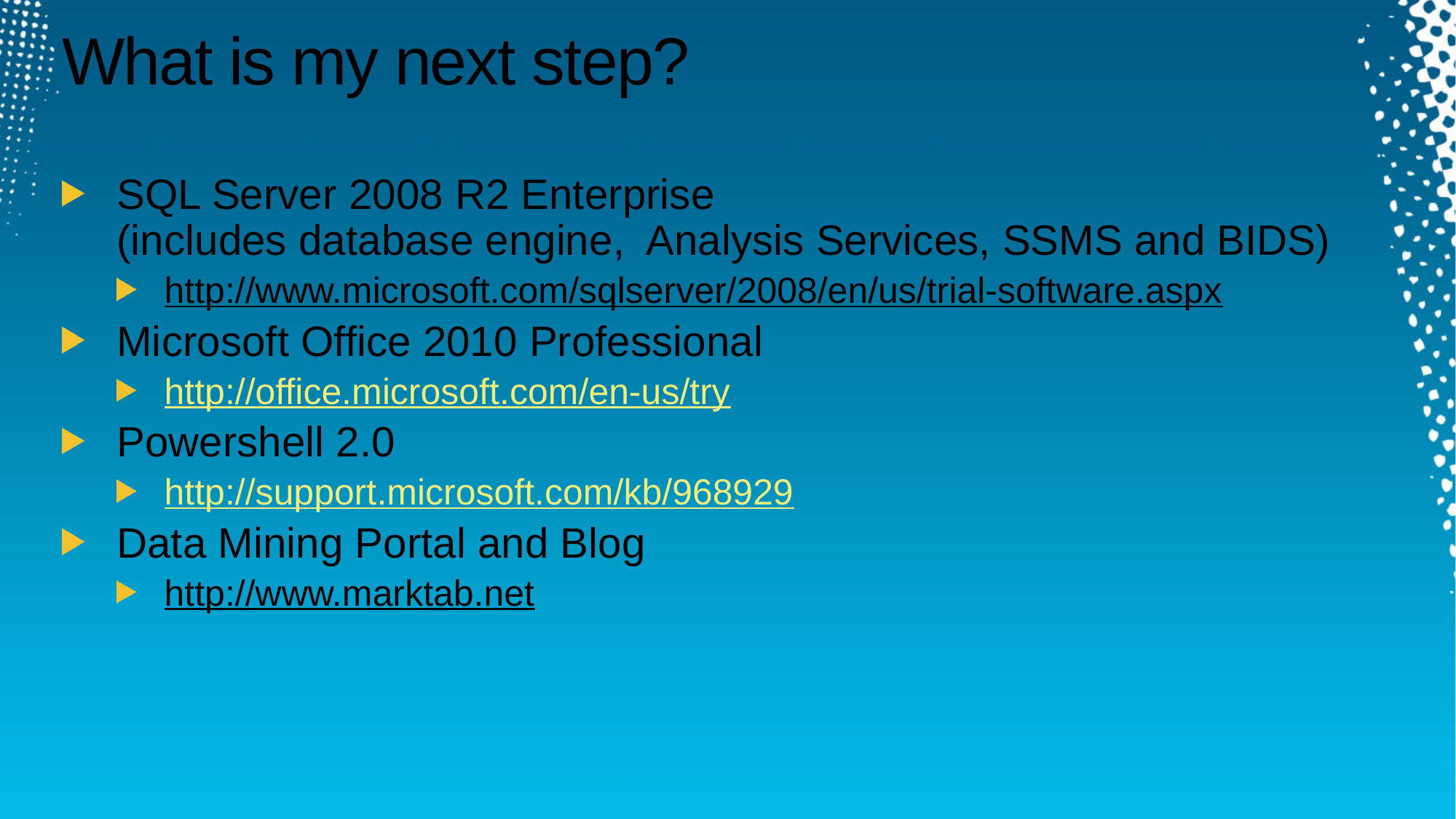

# What is my next step?
SQL Server 2008 R2 Enterprise
(includes database engine,  Analysis Services, SSMS and BIDS)
http://www.microsoft.com/sqlserver/2008/en/us/trial-software.aspx
Microsoft Office 2010 Professional
http://office.microsoft.com/en-us/try
Powershell 2.0
http://support.microsoft.com/kb/968929
Data Mining Portal and Blog
http://www.marktab.net